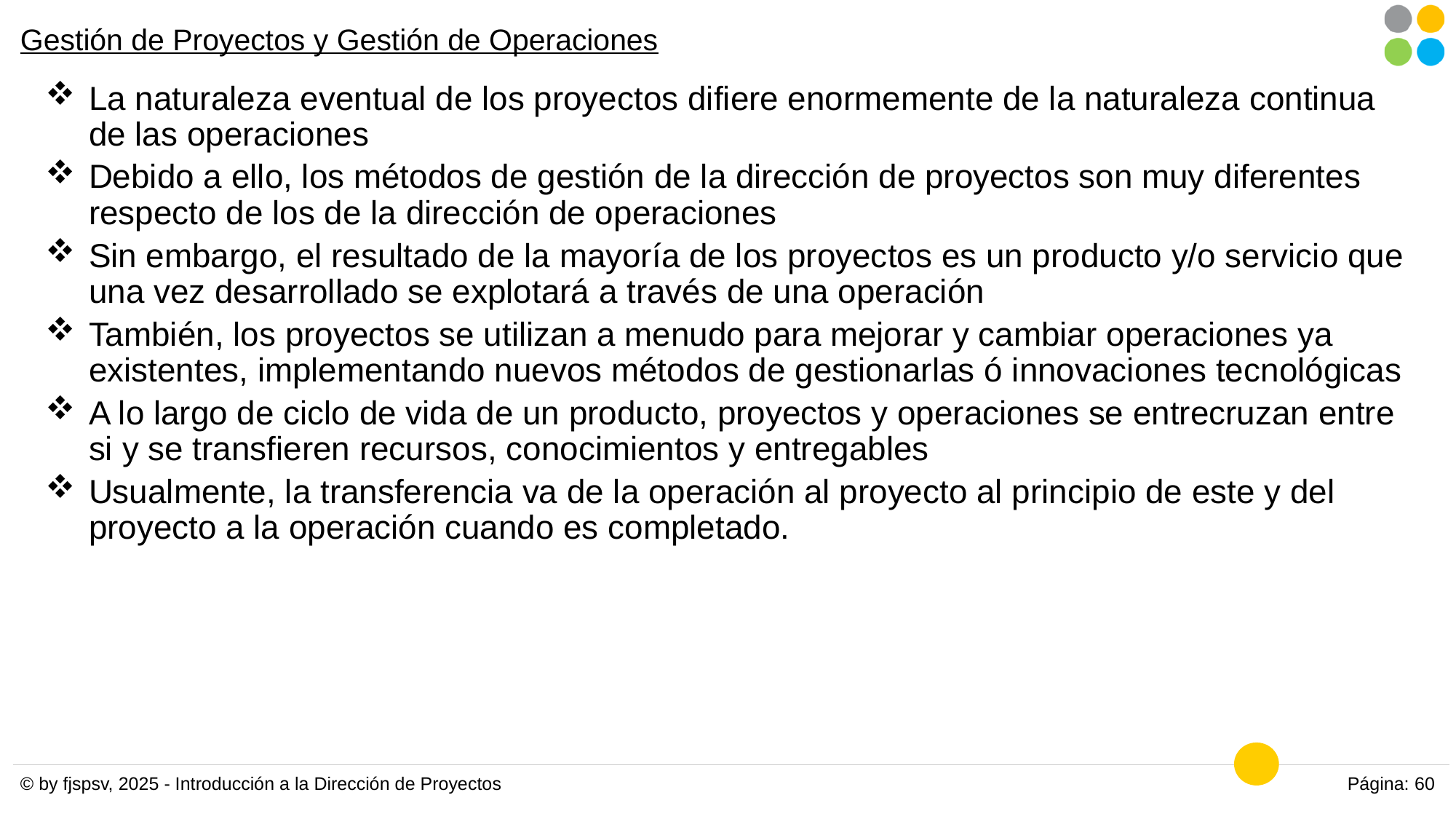

# Gestión de Proyectos y Gestión de Operaciones
La naturaleza eventual de los proyectos difiere enormemente de la naturaleza continua de las operaciones
Debido a ello, los métodos de gestión de la dirección de proyectos son muy diferentes respecto de los de la dirección de operaciones
Sin embargo, el resultado de la mayoría de los proyectos es un producto y/o servicio que una vez desarrollado se explotará a través de una operación
También, los proyectos se utilizan a menudo para mejorar y cambiar operaciones ya existentes, implementando nuevos métodos de gestionarlas ó innovaciones tecnológicas
A lo largo de ciclo de vida de un producto, proyectos y operaciones se entrecruzan entre si y se transfieren recursos, conocimientos y entregables
Usualmente, la transferencia va de la operación al proyecto al principio de este y del proyecto a la operación cuando es completado.
© by fjspsv, 2025 - Introducción a la Dirección de Proyectos
Página: 60